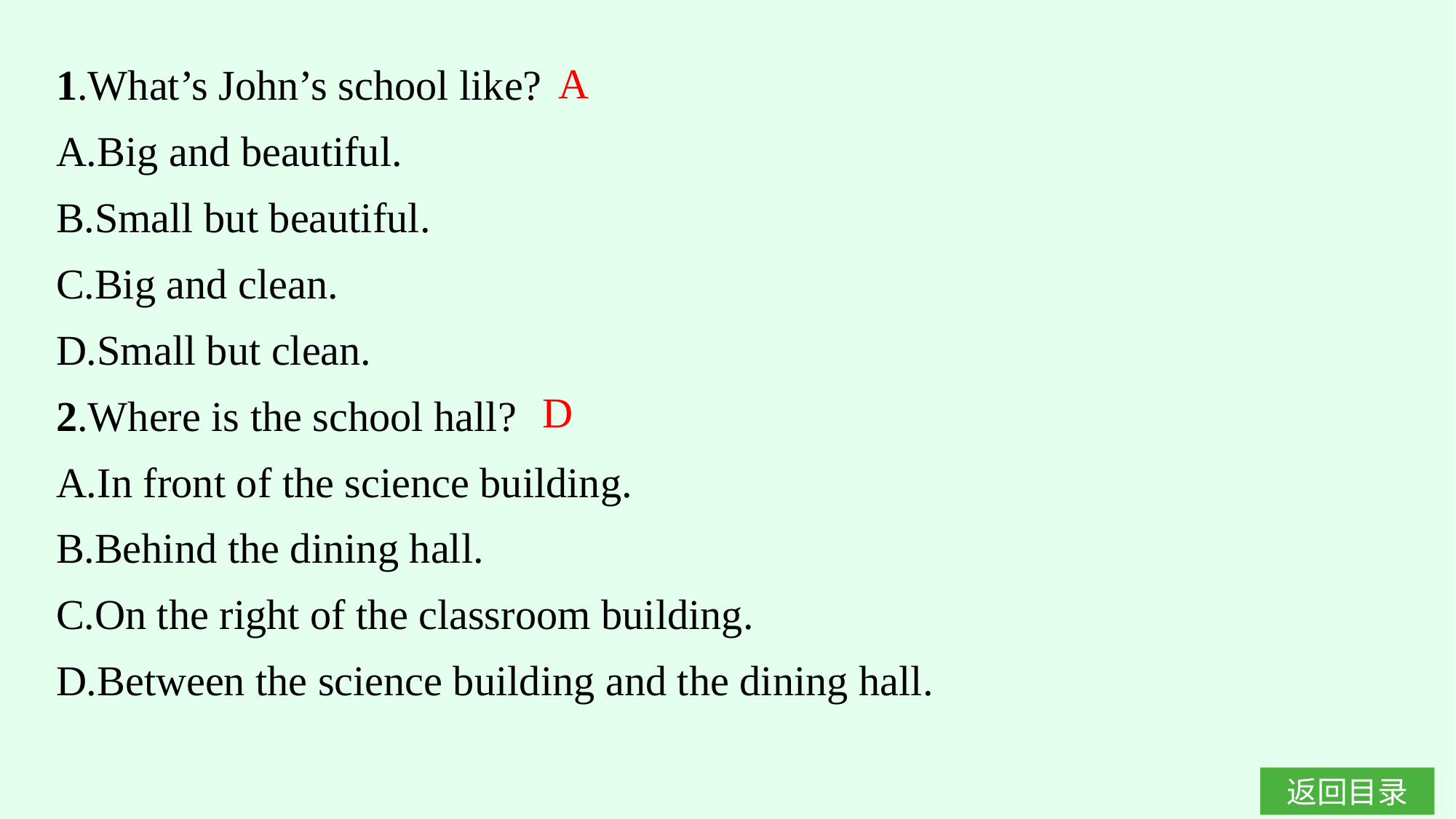

1.What’s John’s school like?
A.Big and beautiful.
B.Small but beautiful.
C.Big and clean.
D.Small but clean.
2.Where is the school hall?
A.In front of the science building.
B.Behind the dining hall.
C.On the right of the classroom building.
D.Between the science building and the dining hall.
A
D